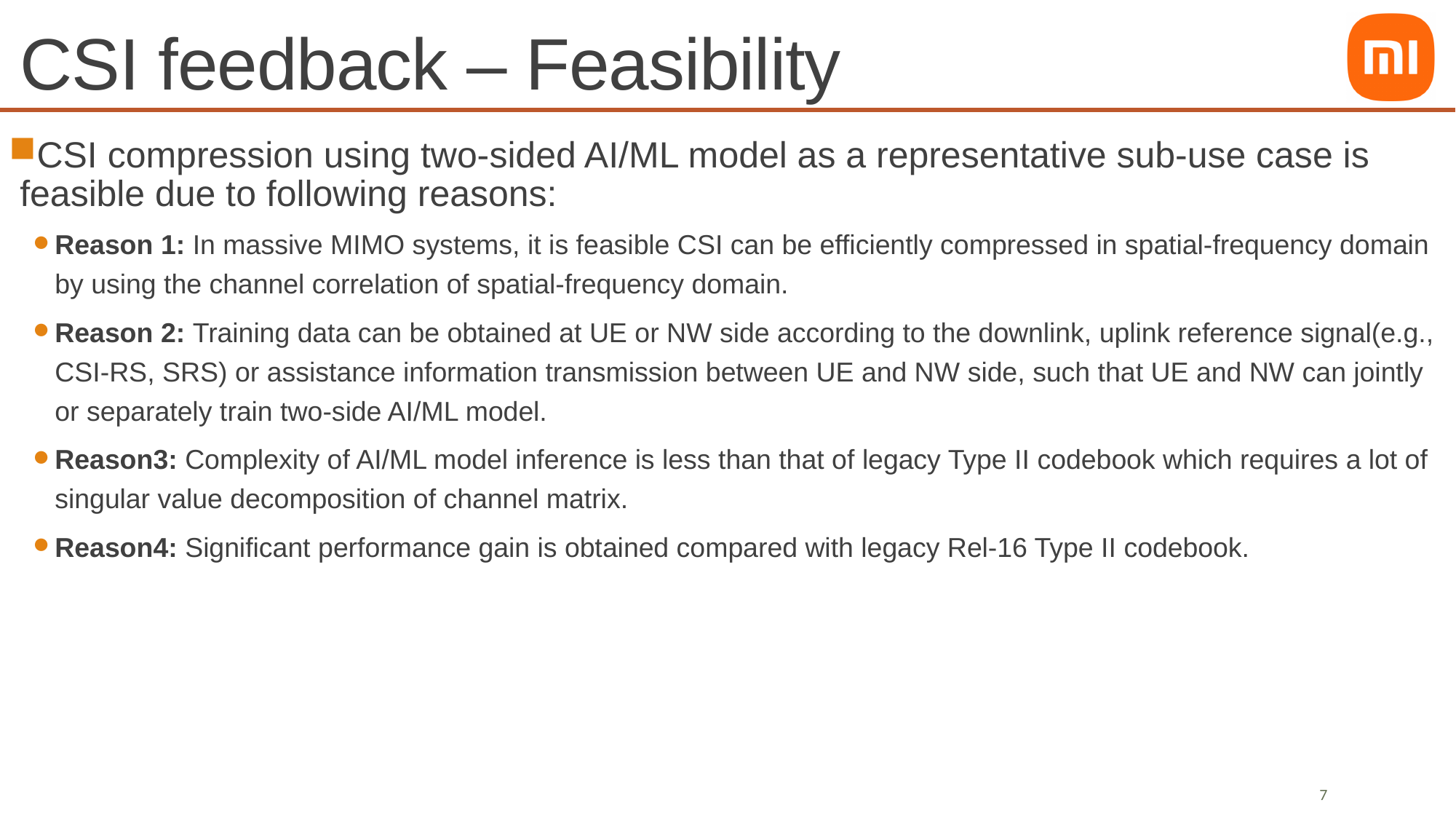

# CSI feedback – Feasibility
CSI compression using two-sided AI/ML model as a representative sub-use case is feasible due to following reasons:
Reason 1: In massive MIMO systems, it is feasible CSI can be efficiently compressed in spatial-frequency domain by using the channel correlation of spatial-frequency domain.
Reason 2: Training data can be obtained at UE or NW side according to the downlink, uplink reference signal(e.g., CSI-RS, SRS) or assistance information transmission between UE and NW side, such that UE and NW can jointly or separately train two-side AI/ML model.
Reason3: Complexity of AI/ML model inference is less than that of legacy Type II codebook which requires a lot of singular value decomposition of channel matrix.
Reason4: Significant performance gain is obtained compared with legacy Rel-16 Type II codebook.